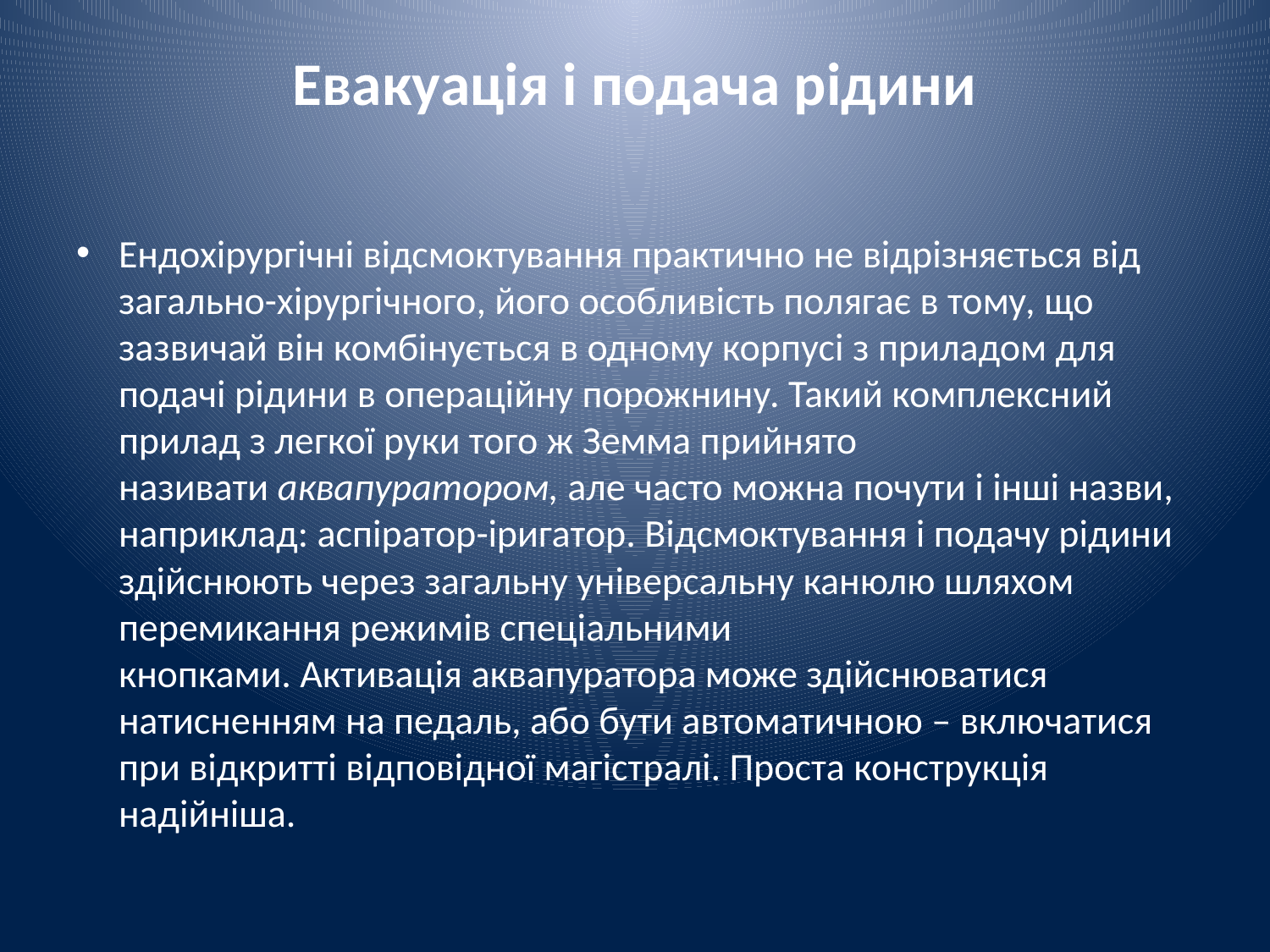

# Евакуація і подача рідини
Ендохірургічні відсмоктування практично не відрізняється від загально-хірургічного, його особливість полягає в тому, що зазвичай він комбінується в одному корпусі з приладом для подачі рідини в операційну порожнину. Такий комплексний прилад з легкої руки того ж Земма прийнято називати аквапуратором, але часто можна почути і інші назви, наприклад: аспіратор-іригатор. Відсмоктування і подачу рідини здійснюють через загальну універсальну канюлю шляхом перемикання режимів спеціальними кнопками. Активація аквапуратора може здійснюватися натисненням на педаль, або бути автоматичною – включатися при відкритті відповідної магістралі. Проста конструкція надійніша.